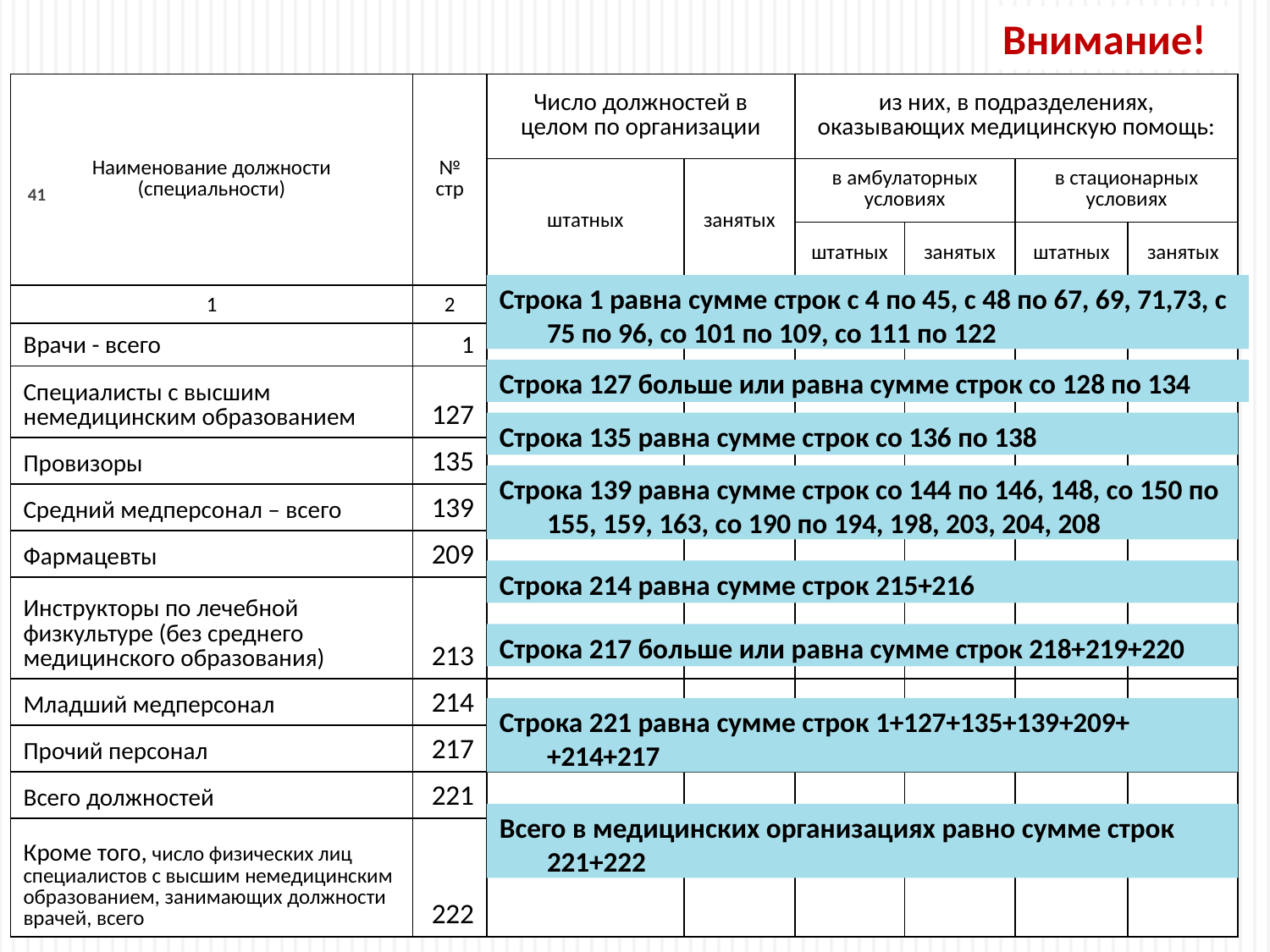

Внимание!
| Наименование должности (специальности) | № стр | Число должностей в целом по организации |  | из них, в подразделениях, оказывающих медицинскую помощь: |  |  |  |
| --- | --- | --- | --- | --- | --- | --- | --- |
|  |  | штатных | занятых | в амбулаторных условиях |  | в стационарных условиях |  |
|  |  |  |  | штатных | занятых | штатных | занятых |
| 1 | 2 | 3 | 4 | 5 | 6 | 7 | 8 |
| Врачи - всего | 1 |  |  |  |  |  |  |
| Специалисты с высшим немедицинским образованием | 127 |  |  |  |  |  |  |
| Провизоры | 135 |  |  |  |  |  |  |
| Средний медперсонал – всего | 139 |  |  |  |  |  |  |
| Фармацевты | 209 |  |  |  |  |  |  |
| Инструкторы по лечебной физкультуре (без среднего медицинского образования) | 213 |  |  |  |  |  |  |
| Младший медперсонал | 214 |  |  |  |  |  |  |
| Прочий персонал | 217 |  |  |  |  |  |  |
| Всего должностей | 221 |  |  |  |  |  |  |
| Кроме того, число физических лиц специалистов с высшим немедицинским образованием, занимающих должности врачей, всего | 222 |  |  |  |  |  |  |
41
Строка 1 равна сумме строк с 4 по 45, с 48 по 67, 69, 71,73, с 75 по 96, со 101 по 109, со 111 по 122
Строка 127 больше или равна сумме строк со 128 по 134
Строка 135 равна сумме строк со 136 по 138
Строка 139 равна сумме строк со 144 по 146, 148, со 150 по 155, 159, 163, со 190 по 194, 198, 203, 204, 208
Строка 214 равна сумме строк 215+216
Строка 217 больше или равна сумме строк 218+219+220
Строка 221 равна сумме строк 1+127+135+139+209+ +214+217
Всего в медицинских организациях равно сумме строк 221+222